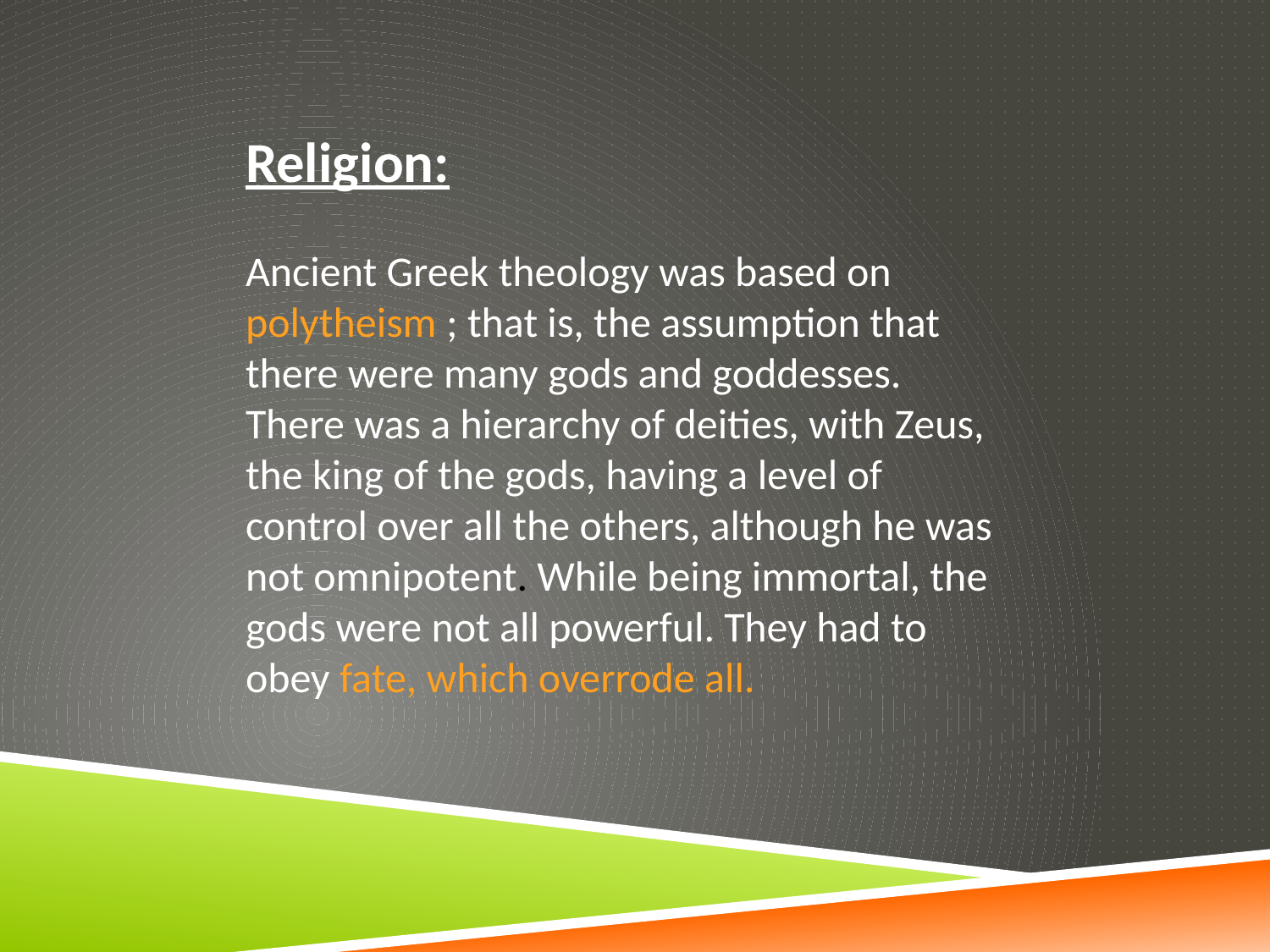

Religion:

Ancient Greek theology was based on polytheism ; that is, the assumption that there were many gods and goddesses. There was a hierarchy of deities, with Zeus, the king of the gods, having a level of control over all the others, although he was not omnipotent. While being immortal, the gods were not all powerful. They had to obey fate, which overrode all.